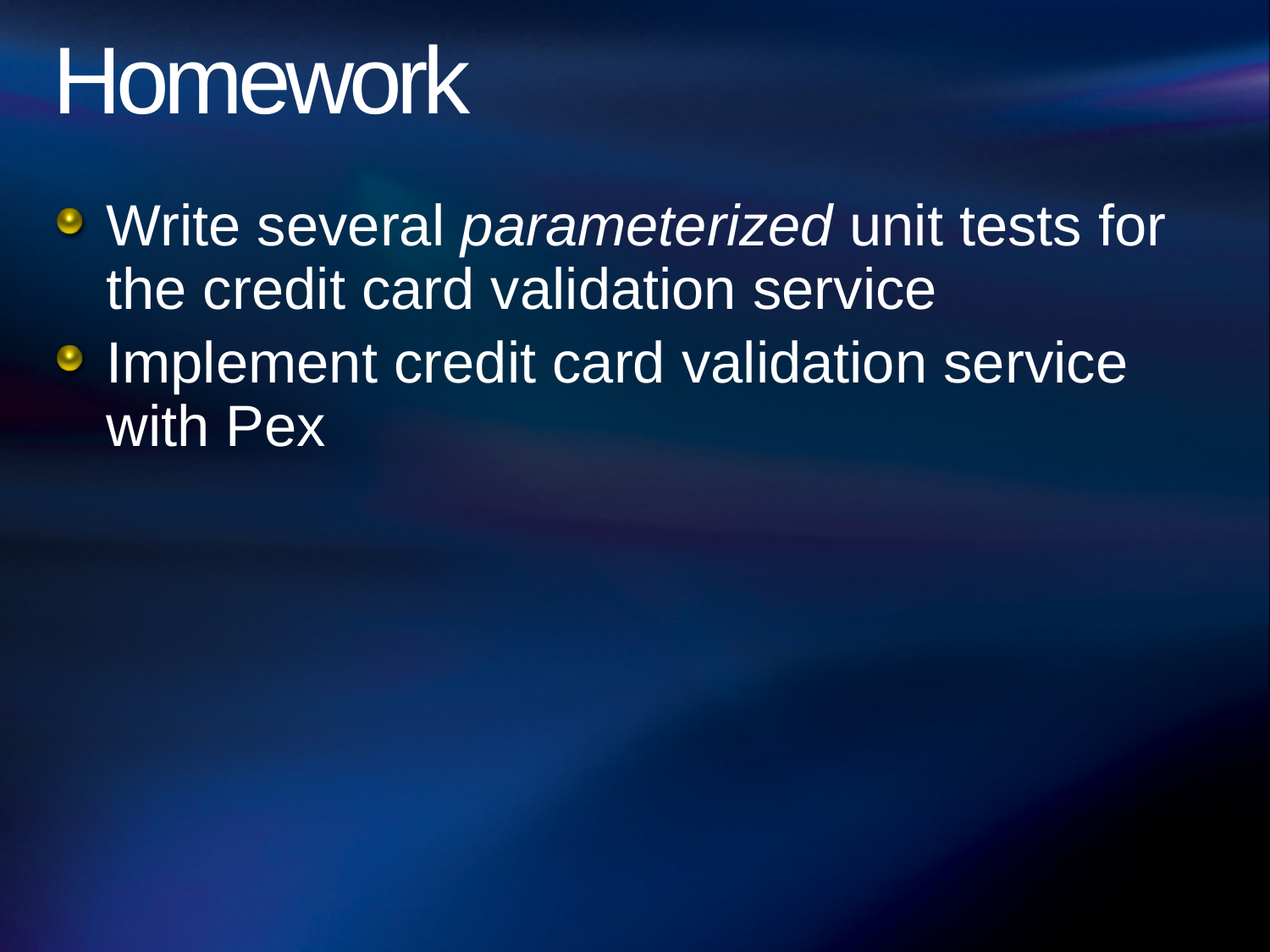

# Homework
Write several parameterized unit tests for the credit card validation service
Implement credit card validation service with Pex